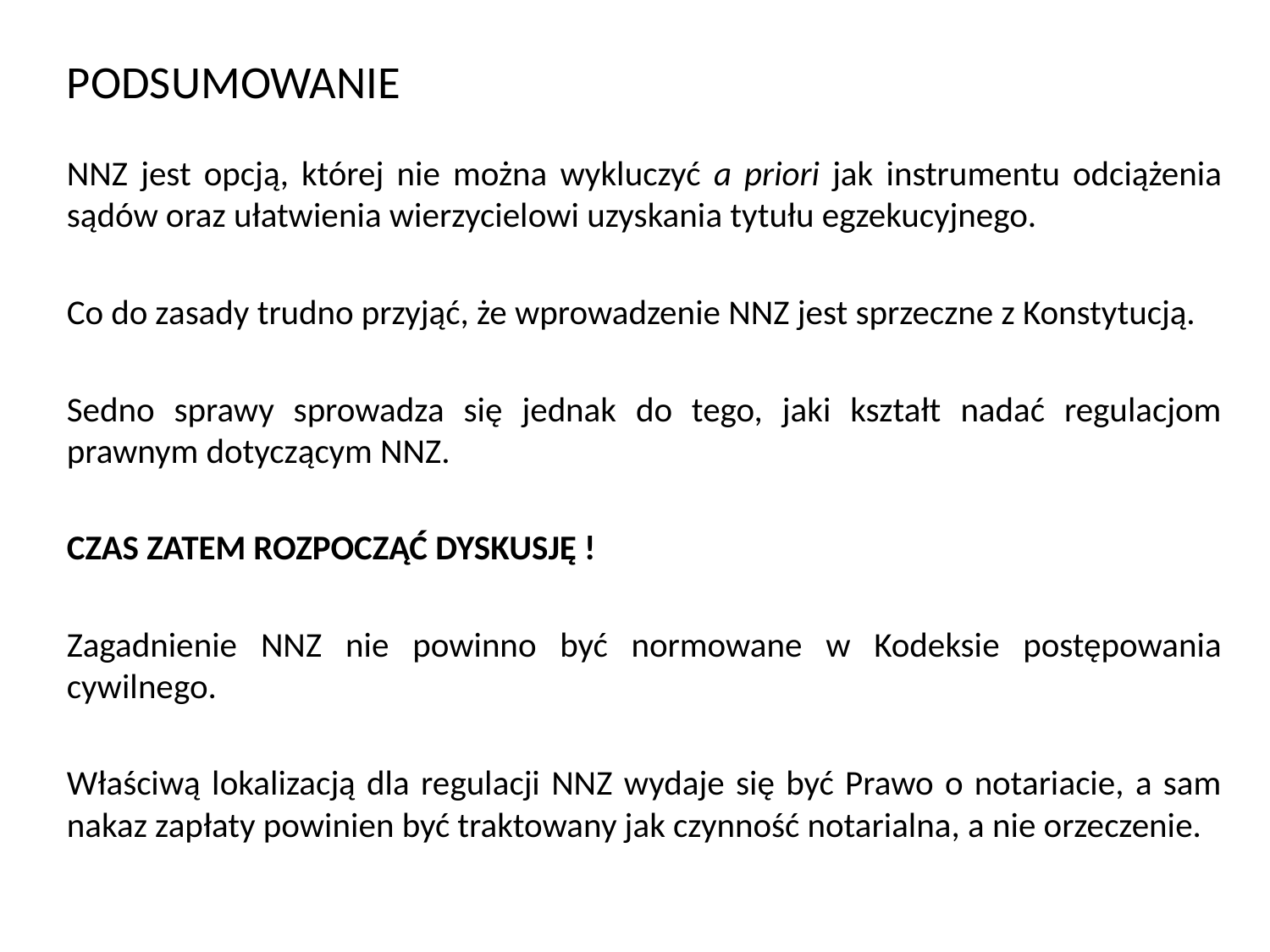

PODSUMOWANIE

NNZ jest opcją, której nie można wykluczyć a priori jak instrumentu odciążenia sądów oraz ułatwienia wierzycielowi uzyskania tytułu egzekucyjnego.

Co do zasady trudno przyjąć, że wprowadzenie NNZ jest sprzeczne z Konstytucją.

Sedno sprawy sprowadza się jednak do tego, jaki kształt nadać regulacjom prawnym dotyczącym NNZ.

CZAS ZATEM ROZPOCZĄĆ DYSKUSJĘ !

Zagadnienie NNZ nie powinno być normowane w Kodeksie postępowania cywilnego.

Właściwą lokalizacją dla regulacji NNZ wydaje się być Prawo o notariacie, a sam nakaz zapłaty powinien być traktowany jak czynność notarialna, a nie orzeczenie.